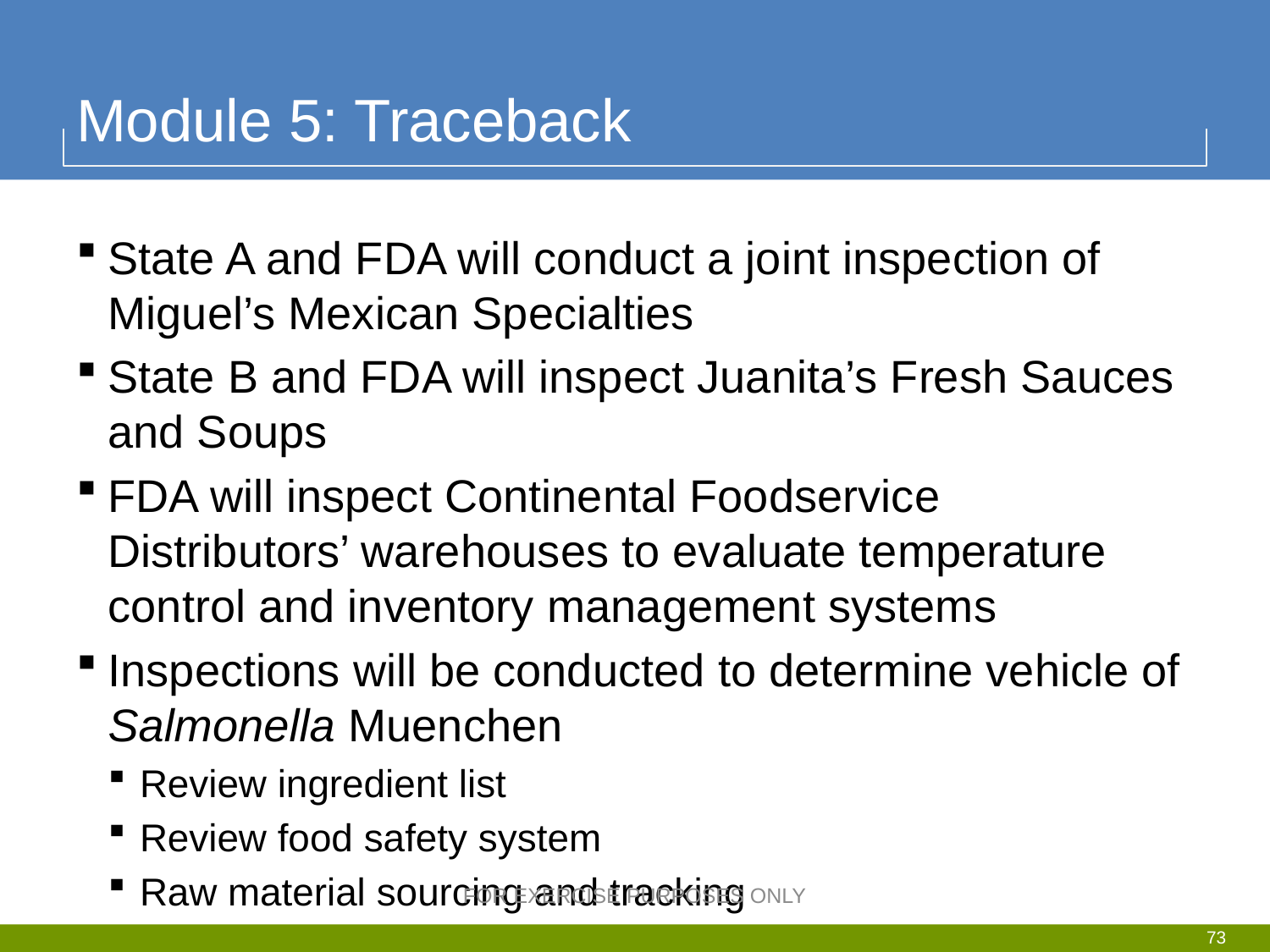

# Module 5: Traceback
State A and FDA will conduct a joint inspection of Miguel’s Mexican Specialties
State B and FDA will inspect Juanita’s Fresh Sauces and Soups
FDA will inspect Continental Foodservice Distributors’ warehouses to evaluate temperature control and inventory management systems
Inspections will be conducted to determine vehicle of Salmonella Muenchen
Review ingredient list
Review food safety system
Raw material sourcing and tracking

FOR EXERCISE PURPOSES ONLY